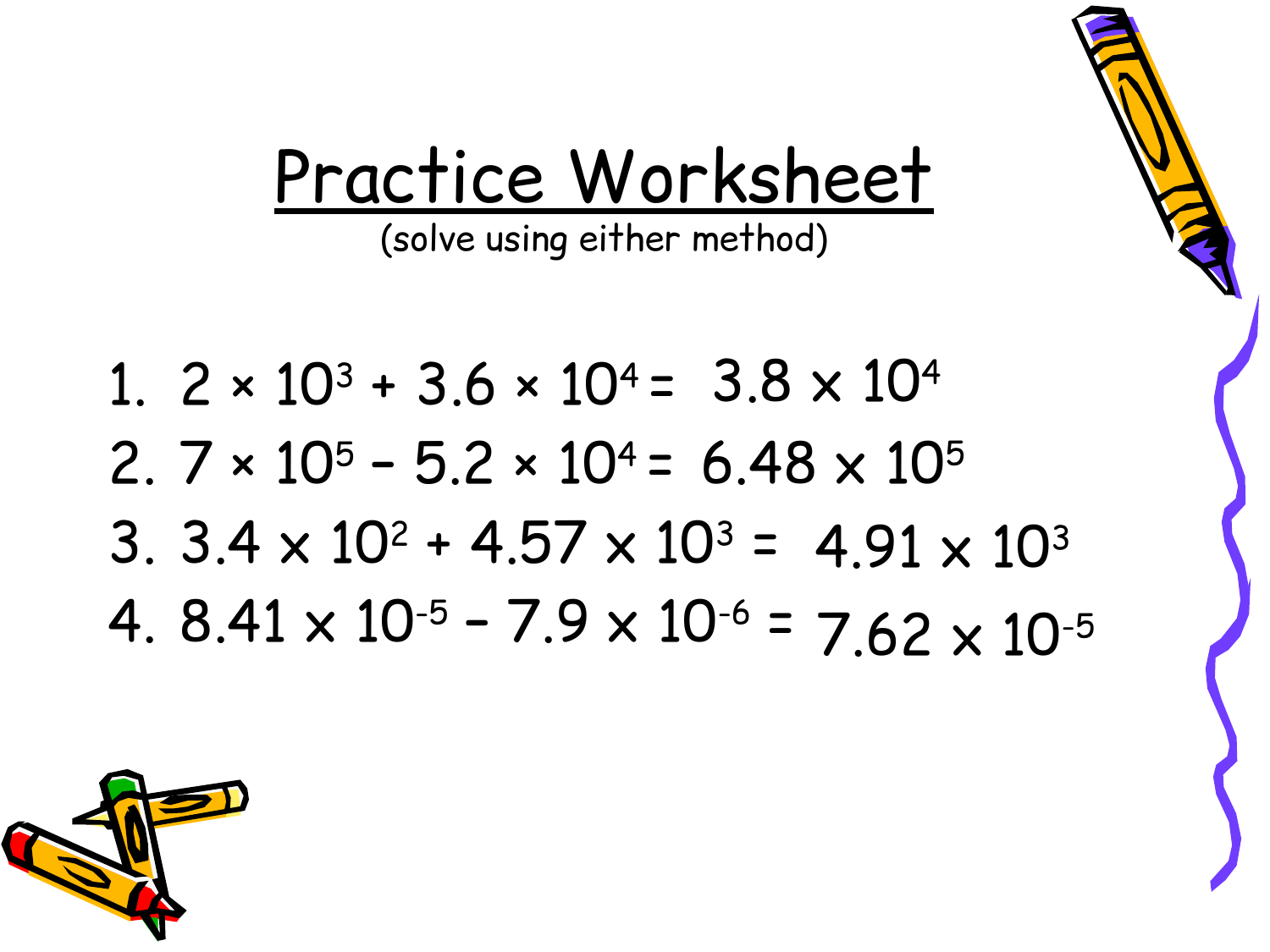

# Practice Worksheet (solve using either method)

2 × 103 + 3.6 × 104 =
7 × 105 – 5.2 × 104 =
3.4 x 102 + 4.57 x 103 =
8.41 x 10-5 – 7.9 x 10-6 =

3.8 x 104
6.48 x 105

4.91 x 103
7.62 x 10-5